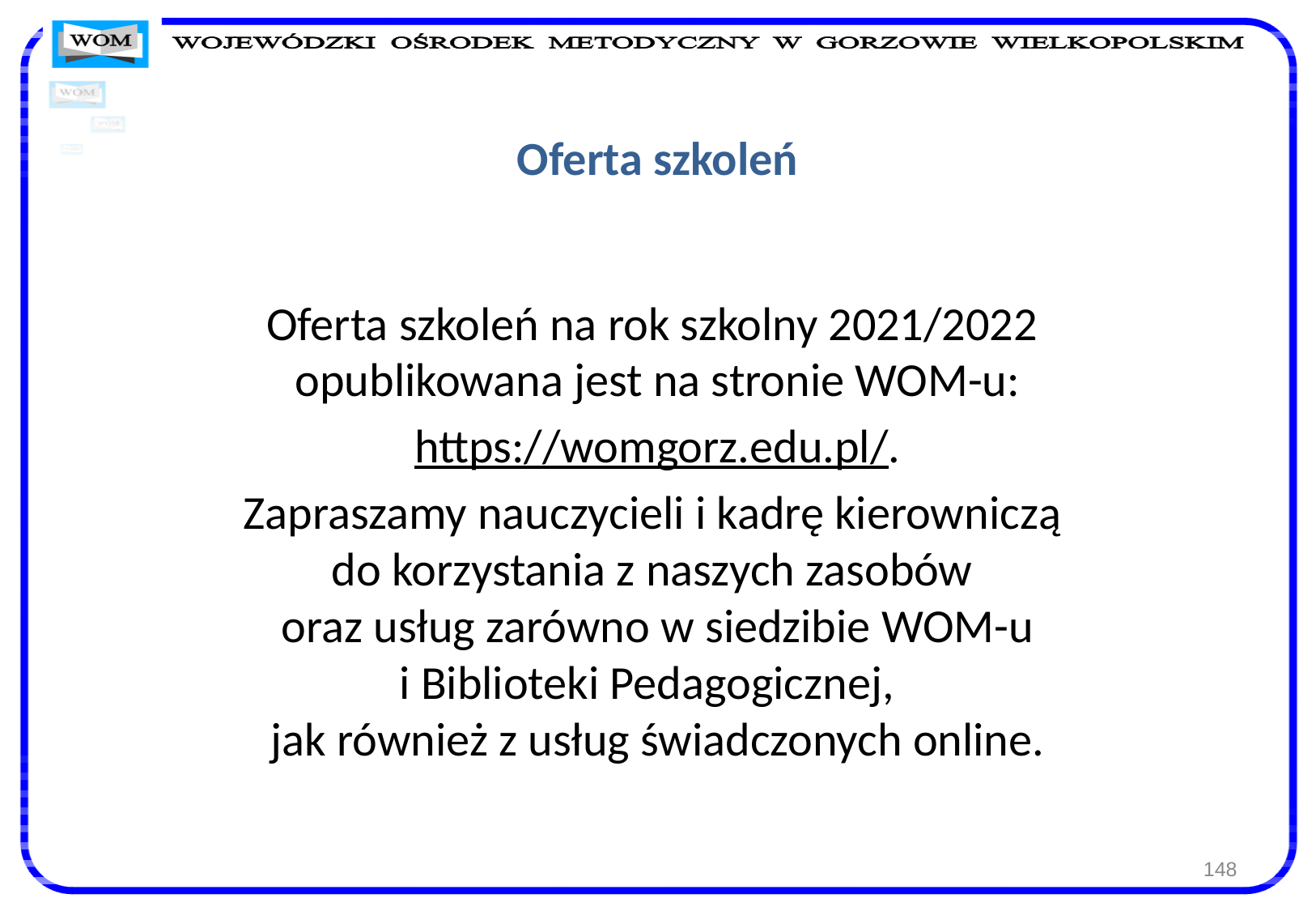

# Oferta szkoleń

Oferta szkoleń na rok szkolny 2021/2022
opublikowana jest na stronie WOM-u:
https://womgorz.edu.pl/.
Zapraszamy nauczycieli i kadrę kierowniczą
do korzystania z naszych zasobów
oraz usług zarówno w siedzibie WOM-u
i Biblioteki Pedagogicznej,
jak również z usług świadczonych online.
148